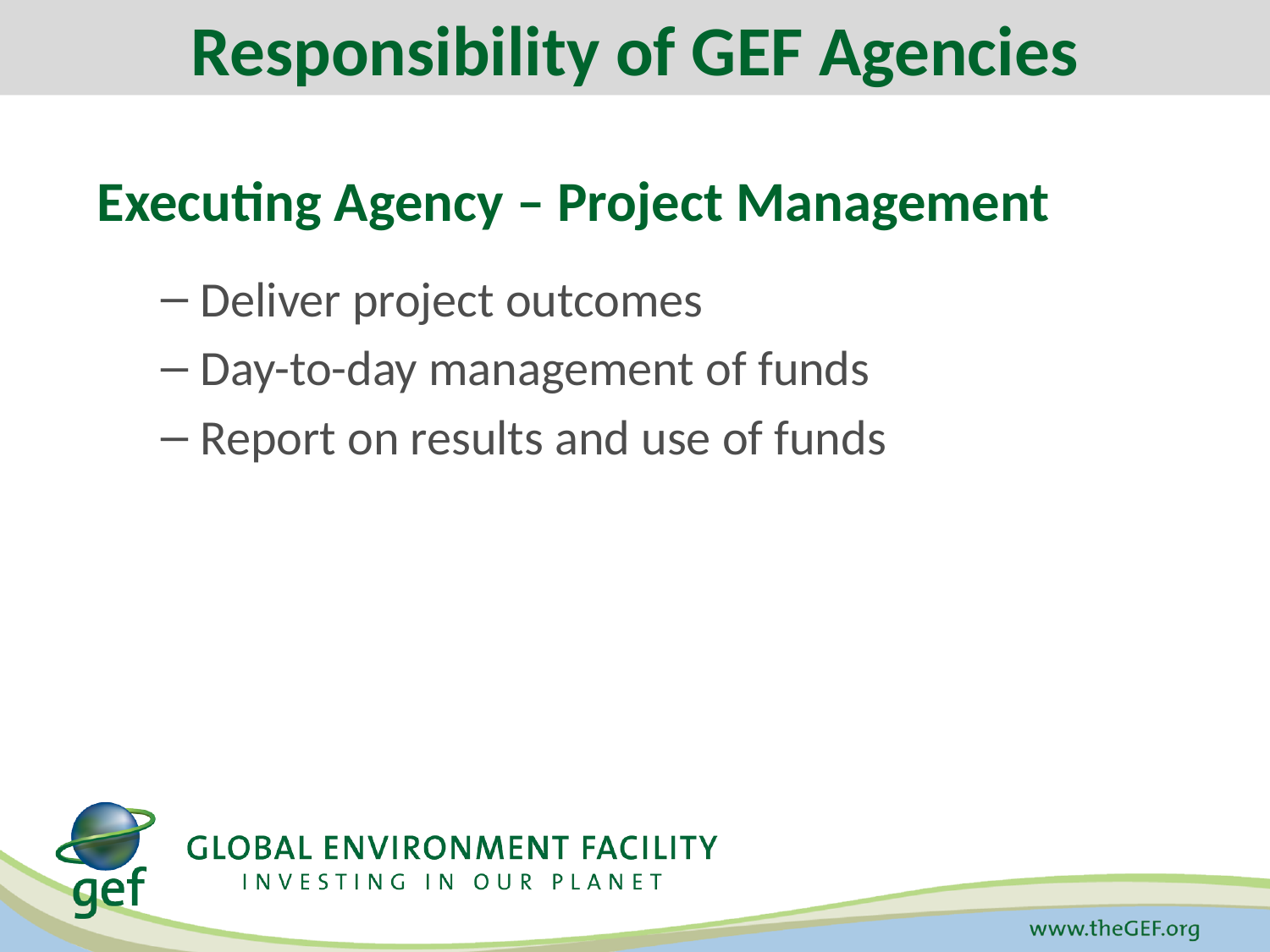

Responsibility of GEF Agencies
Executing Agency – Project Management

Deliver project outcomes
Day-to-day management of funds
Report on results and use of funds